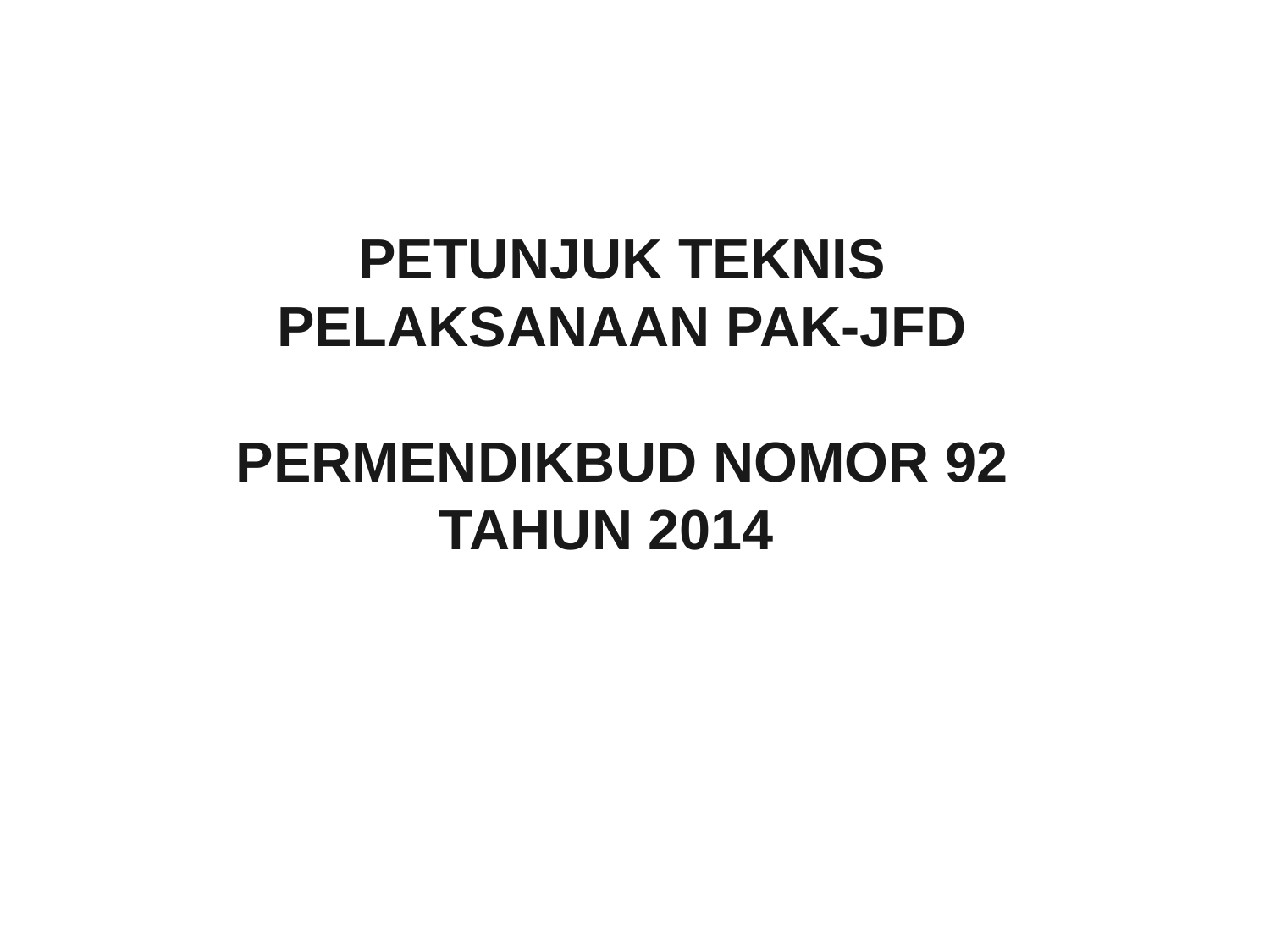

PETUNJUK TEKNIS
PELAKSANAAN PAK-JFD

PERMENDIKBUD NOMOR 92 TAHUN 2014